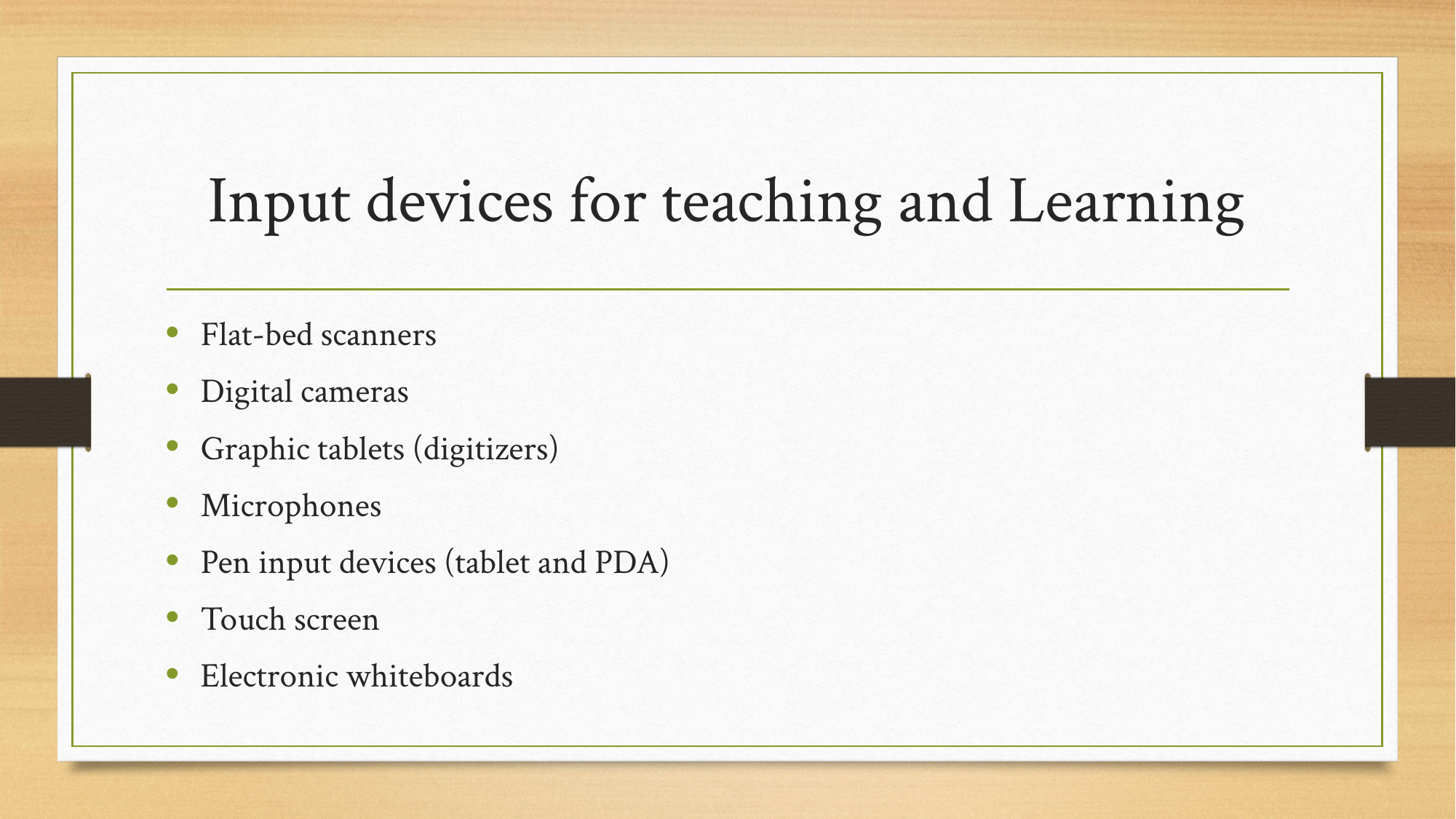

# Input devices for teaching and Learning
Flat-bed scanners
Digital cameras
Graphic tablets (digitizers)
Microphones
Pen input devices (tablet and PDA)
Touch screen
Electronic whiteboards